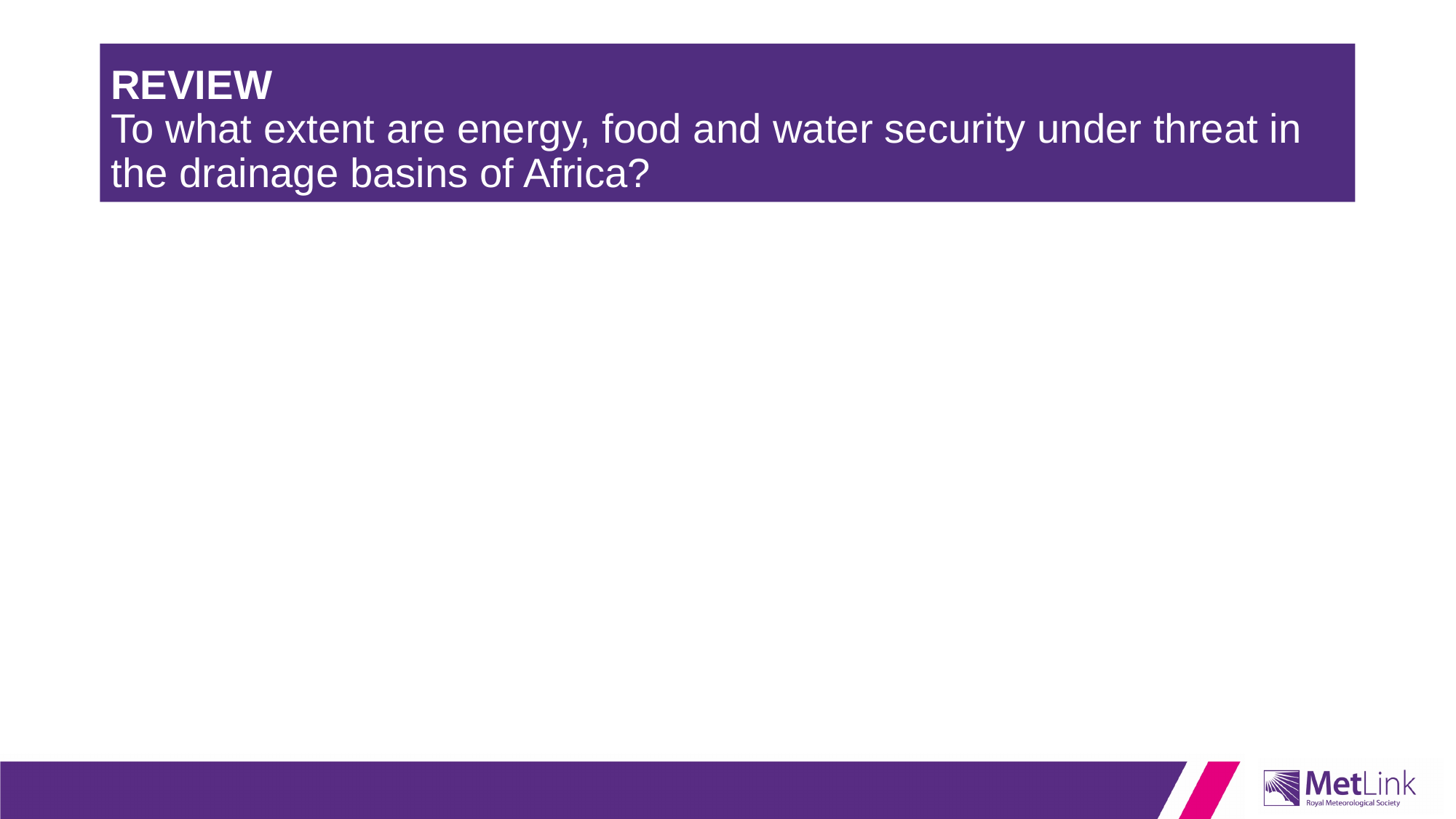

# REVIEW To what extent are energy, food and water security under threat in the drainage basins of Africa?